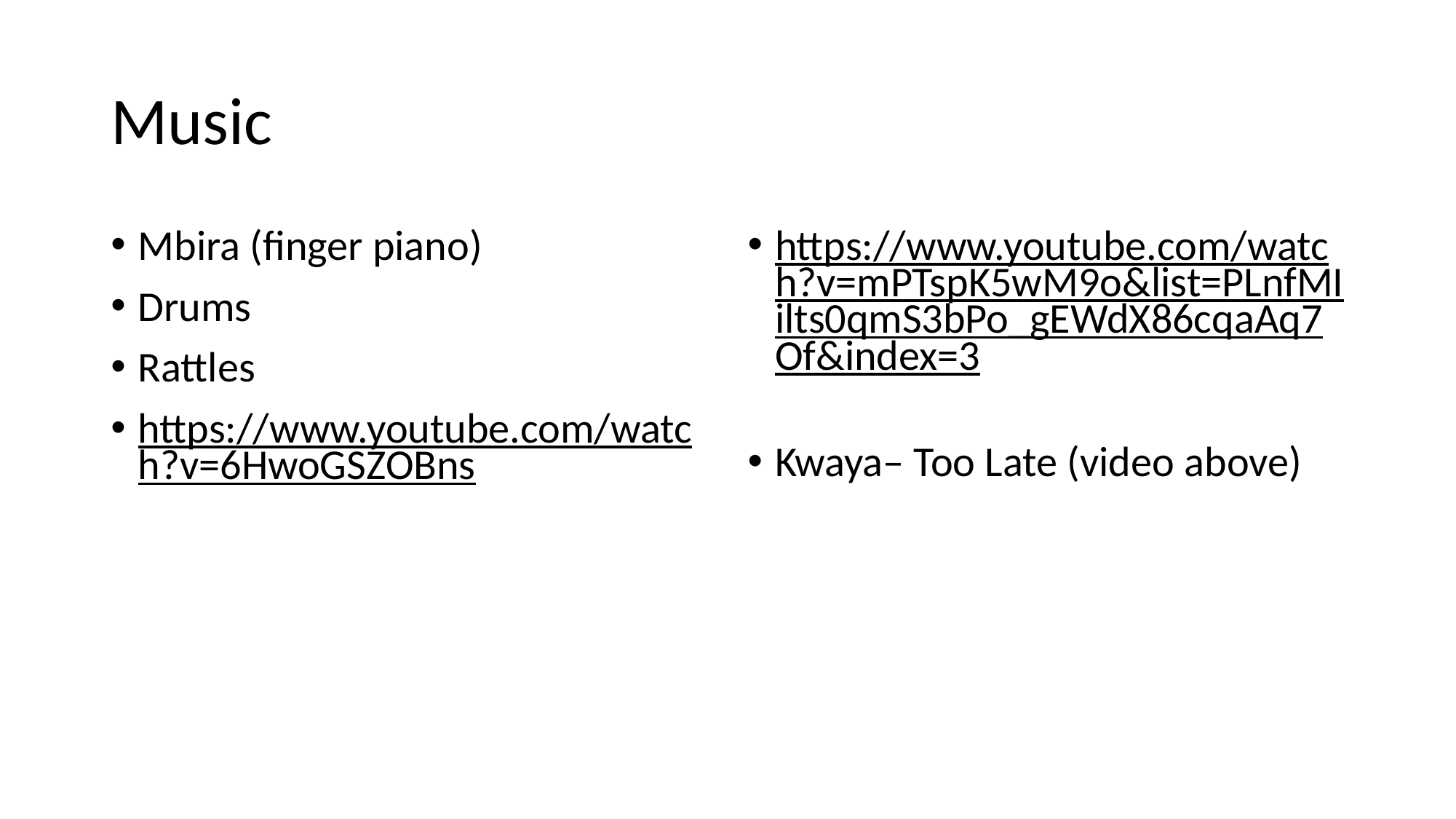

# Music
Mbira (finger piano)
Drums
Rattles
https://www.youtube.com/watch?v=6HwoGSZOBns

https://www.youtube.com/watch?v=mPTspK5wM9o&list=PLnfMIilts0qmS3bPo_gEWdX86cqaAq7Of&index=3
Kwaya– Too Late (video above)